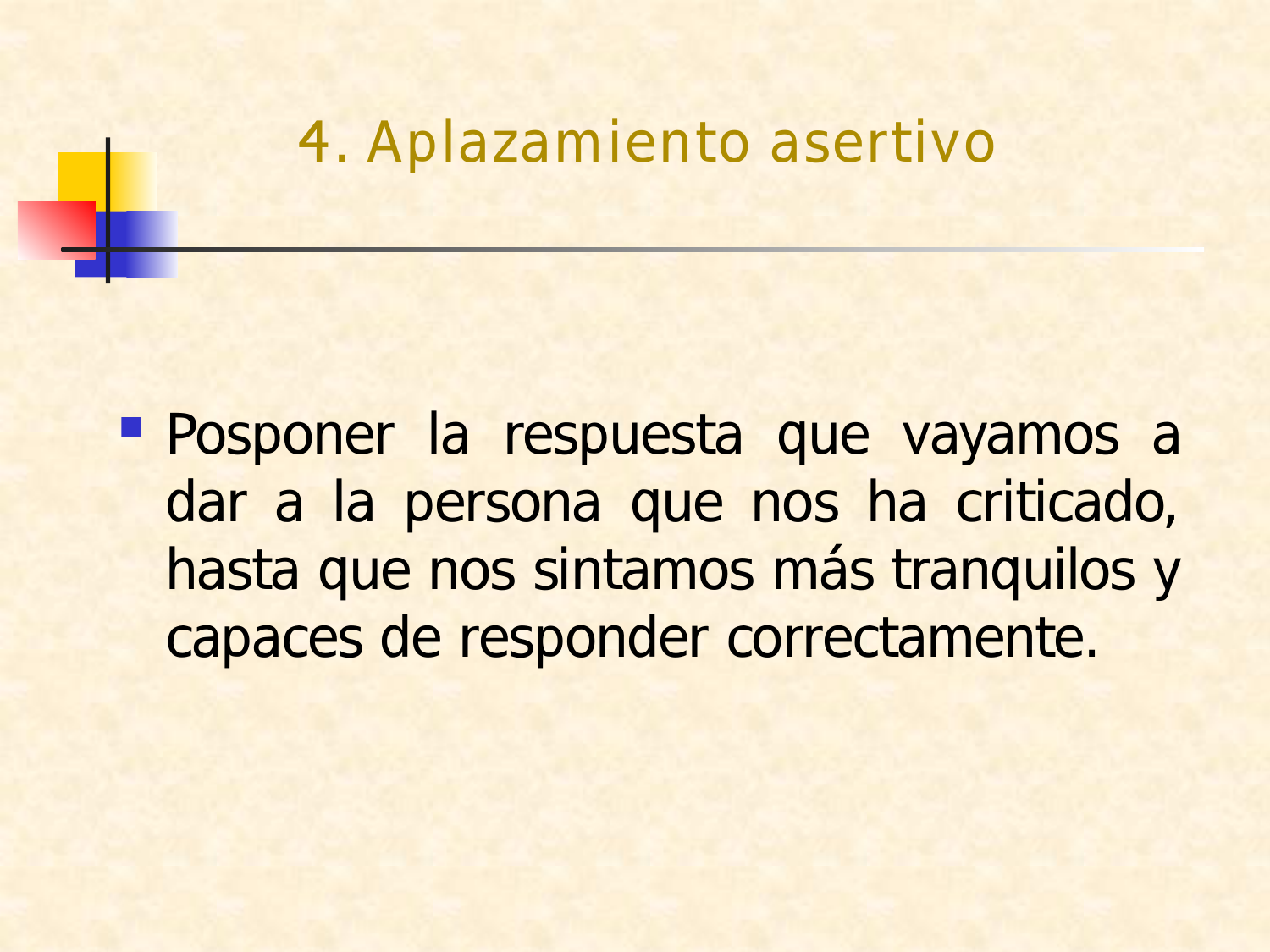

# 4. Aplazamiento asertivo
Posponer la respuesta que vayamos a dar a la persona que nos ha criticado, hasta que nos sintamos más tranquilos y capaces de responder correctamente.